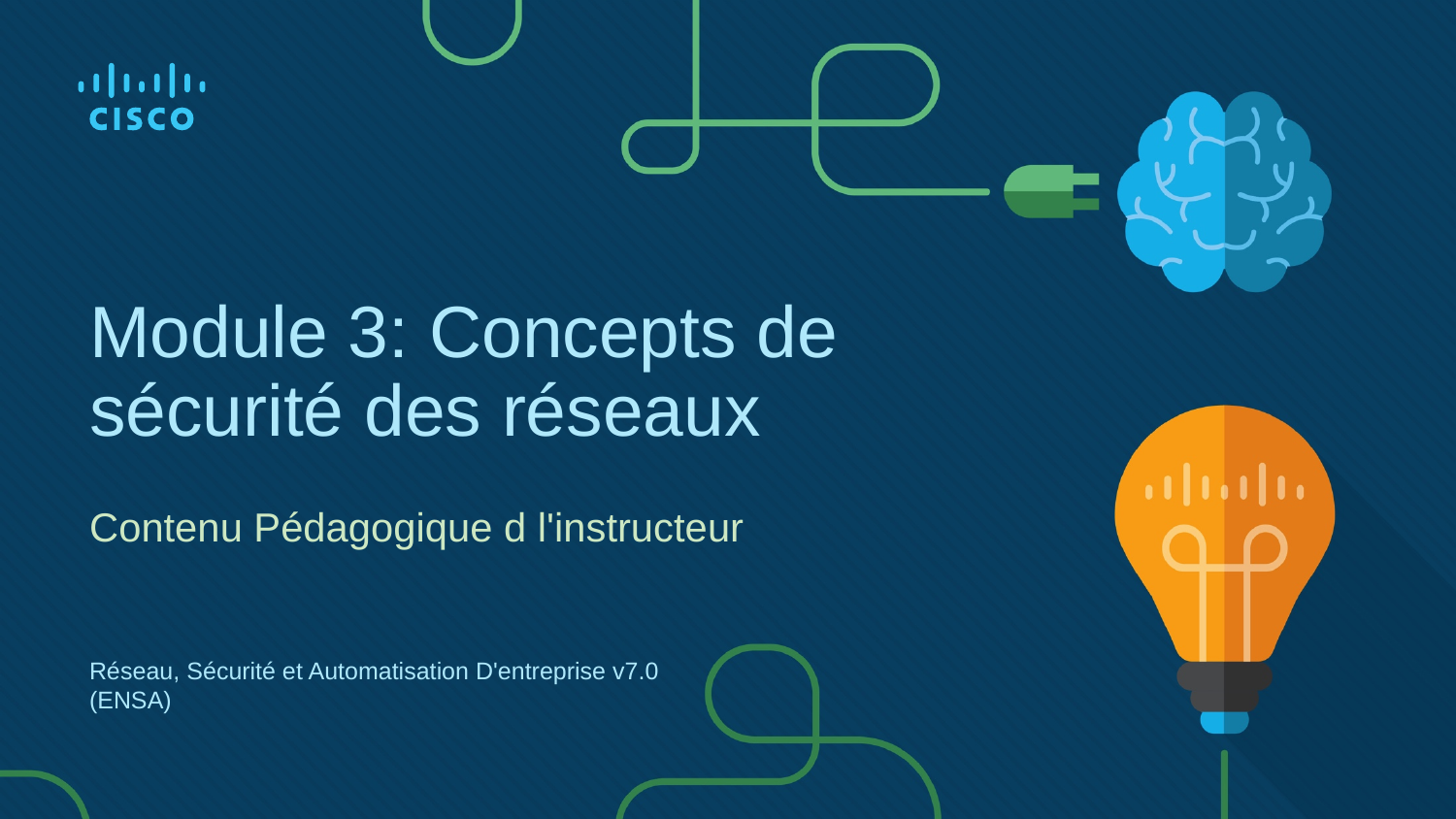

# Module 3: Concepts de sécurité des réseaux
Contenu Pédagogique d l'instructeur
Réseau, Sécurité et Automatisation D'entreprise v7.0
(ENSA)